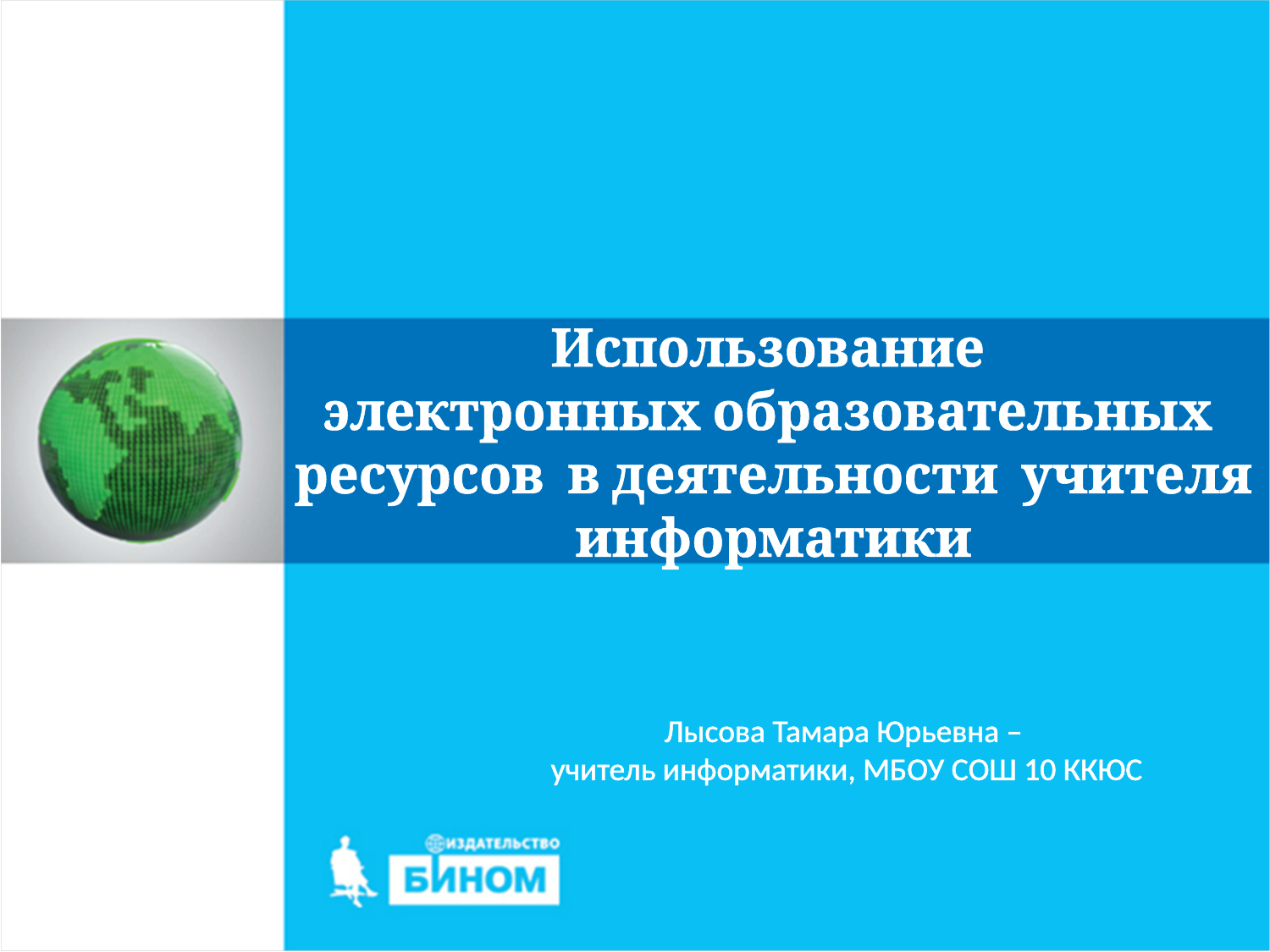

Использование
электронных образовательных  ресурсов  в деятельности  учителя информатики
Лысова Тамара Юрьевна –
 учитель информатики, МБОУ СОШ 10 ККЮС